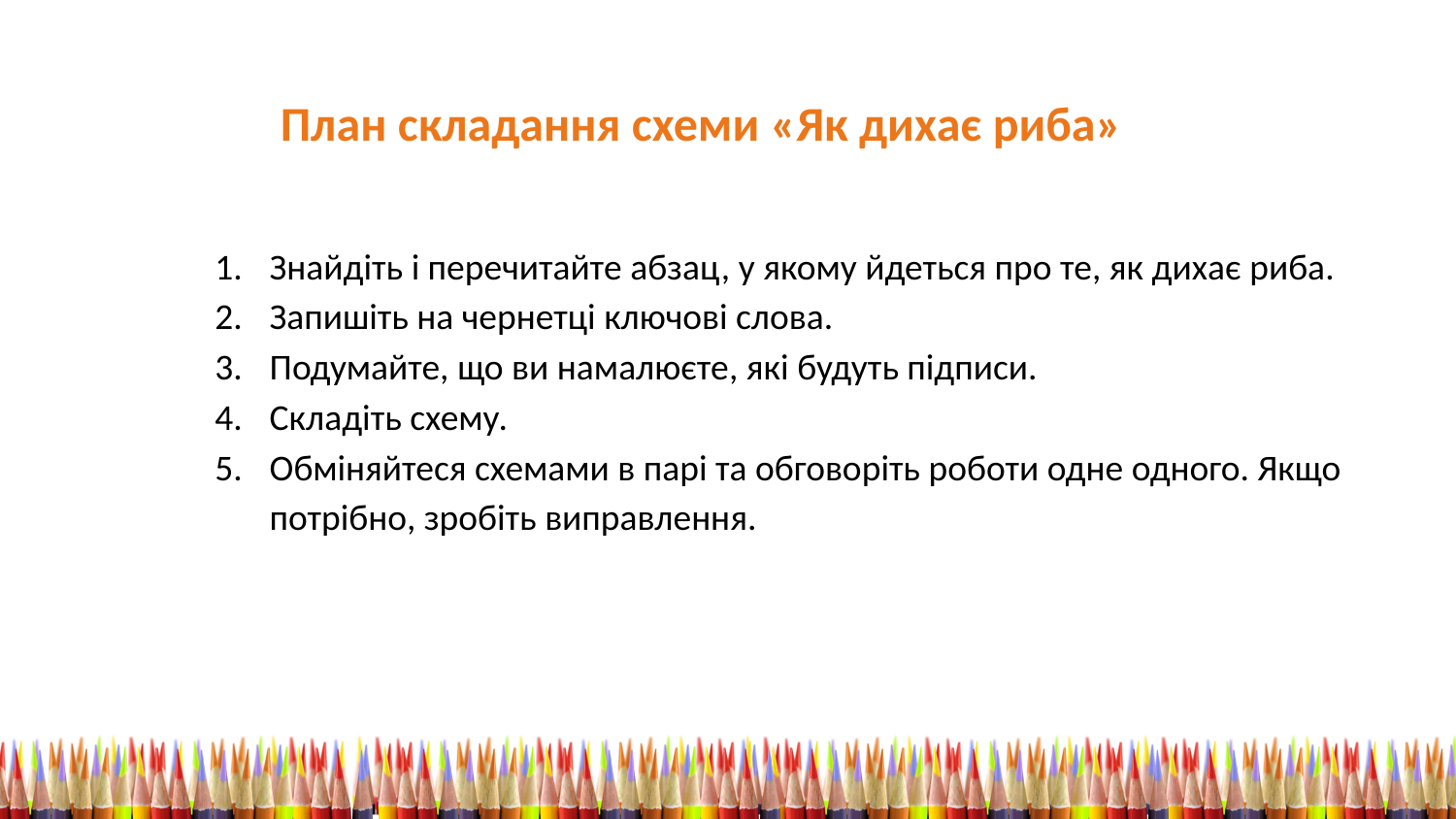

План складання схеми «Як дихає риба»

Знайдіть і перечитайте абзац, у якому йдеться про те, як дихає риба.
Запишіть на чернетці ключові слова.
Подумайте, що ви намалюєте, які будуть підписи.
Складіть схему.
Обміняйтеся схемами в парі та обговоріть роботи одне одного. Якщо потрібно, зробіть виправлення.